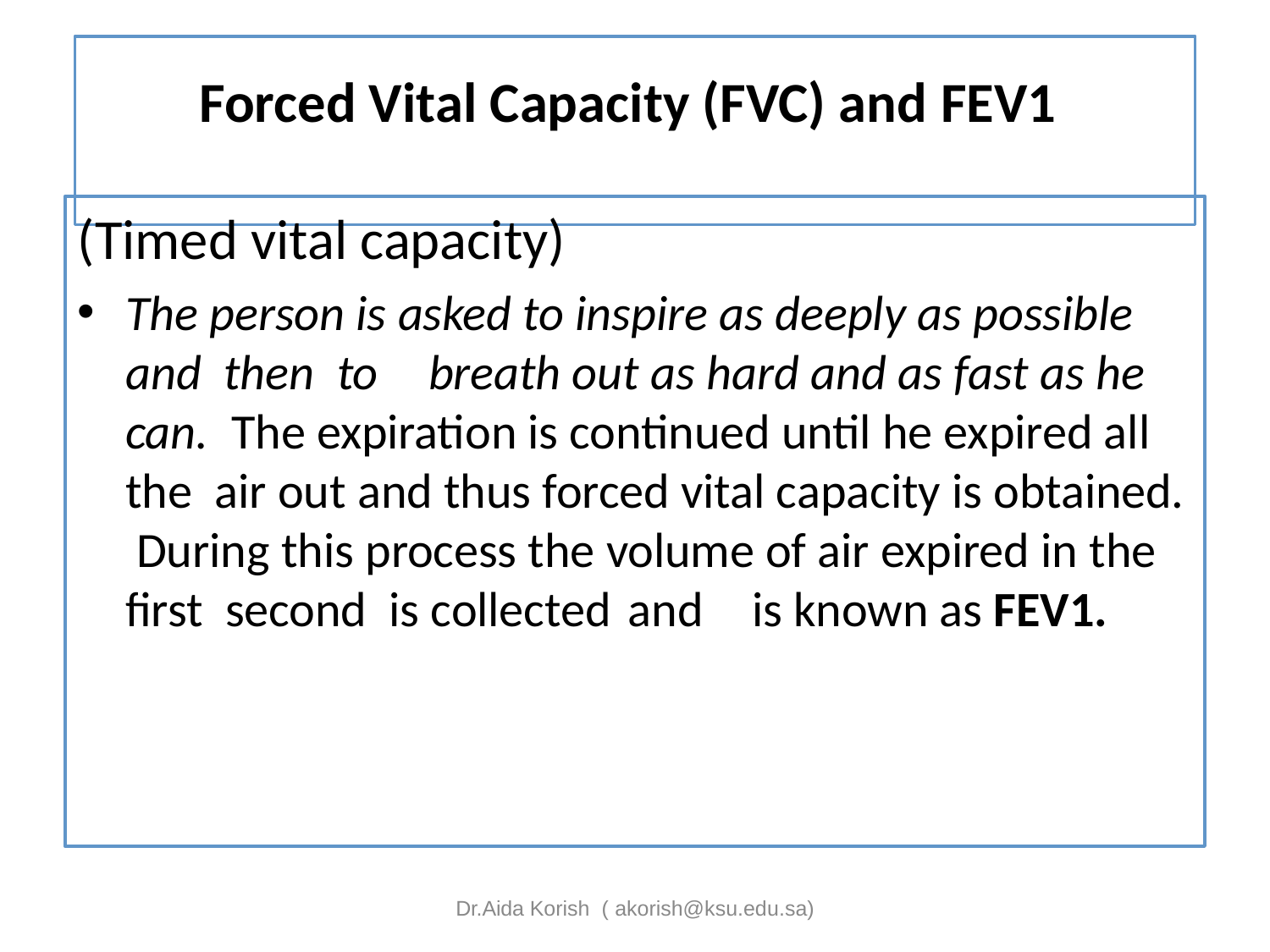

# Forced Vital Capacity (FVC) and FEV1

(Timed vital capacity)
The person is asked to inspire as deeply as possible  and  then  to	breath out as hard and as fast as he can.  The expiration is continued until he expired all the  air out and thus forced vital capacity is obtained.  During this process the volume of air expired in the  ﬁrst  second  is collected and	is known as FEV1.
Dr.Aida Korish  ( akorish@ksu.edu.sa)